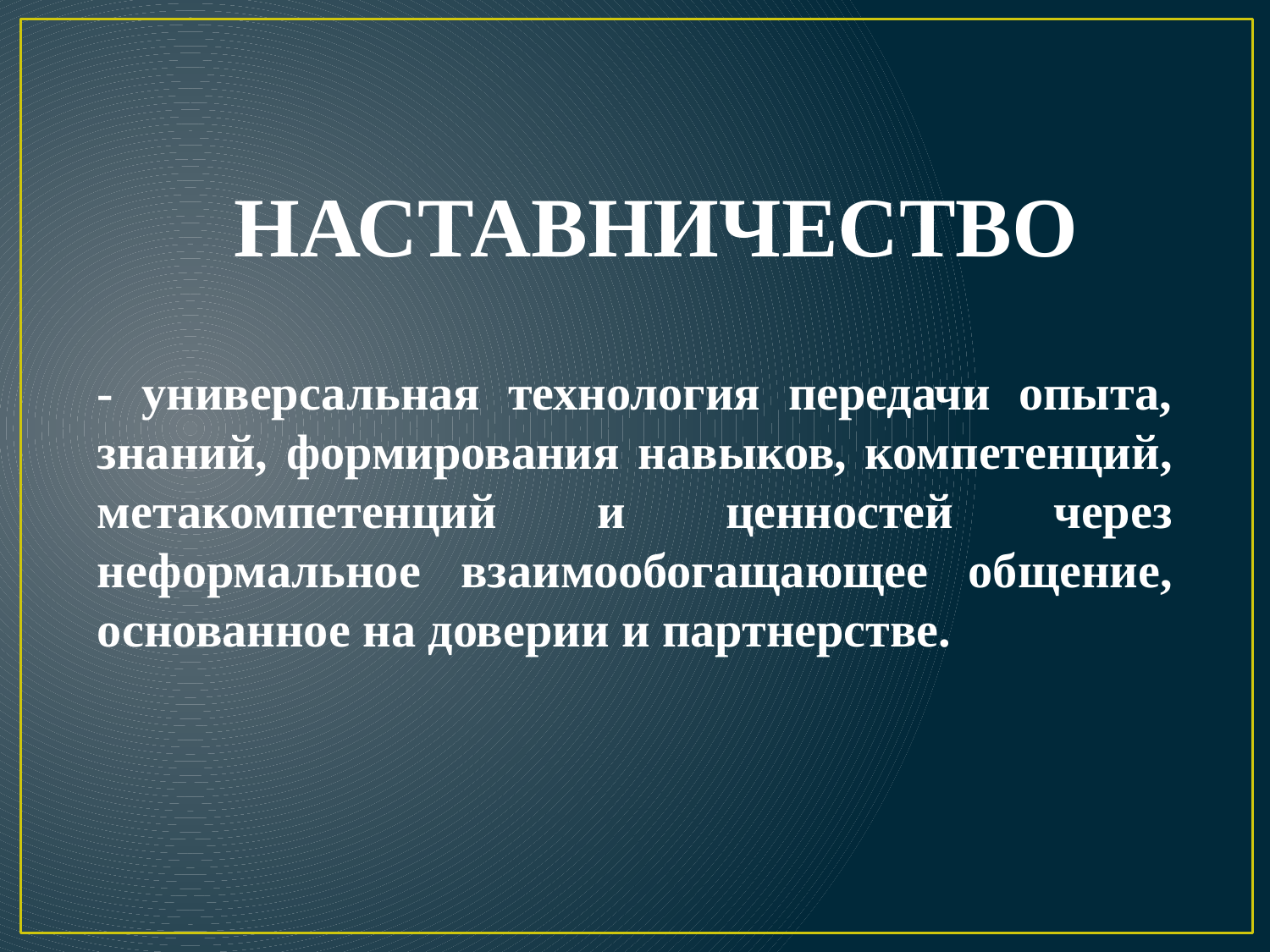

НАСТАВНИЧЕСТВО
- универсальная технология передачи опыта, знаний, формирования навыков, компетенций, метакомпетенций и ценностей через неформальное взаимообогащающее общение, основанное на доверии и партнерстве.